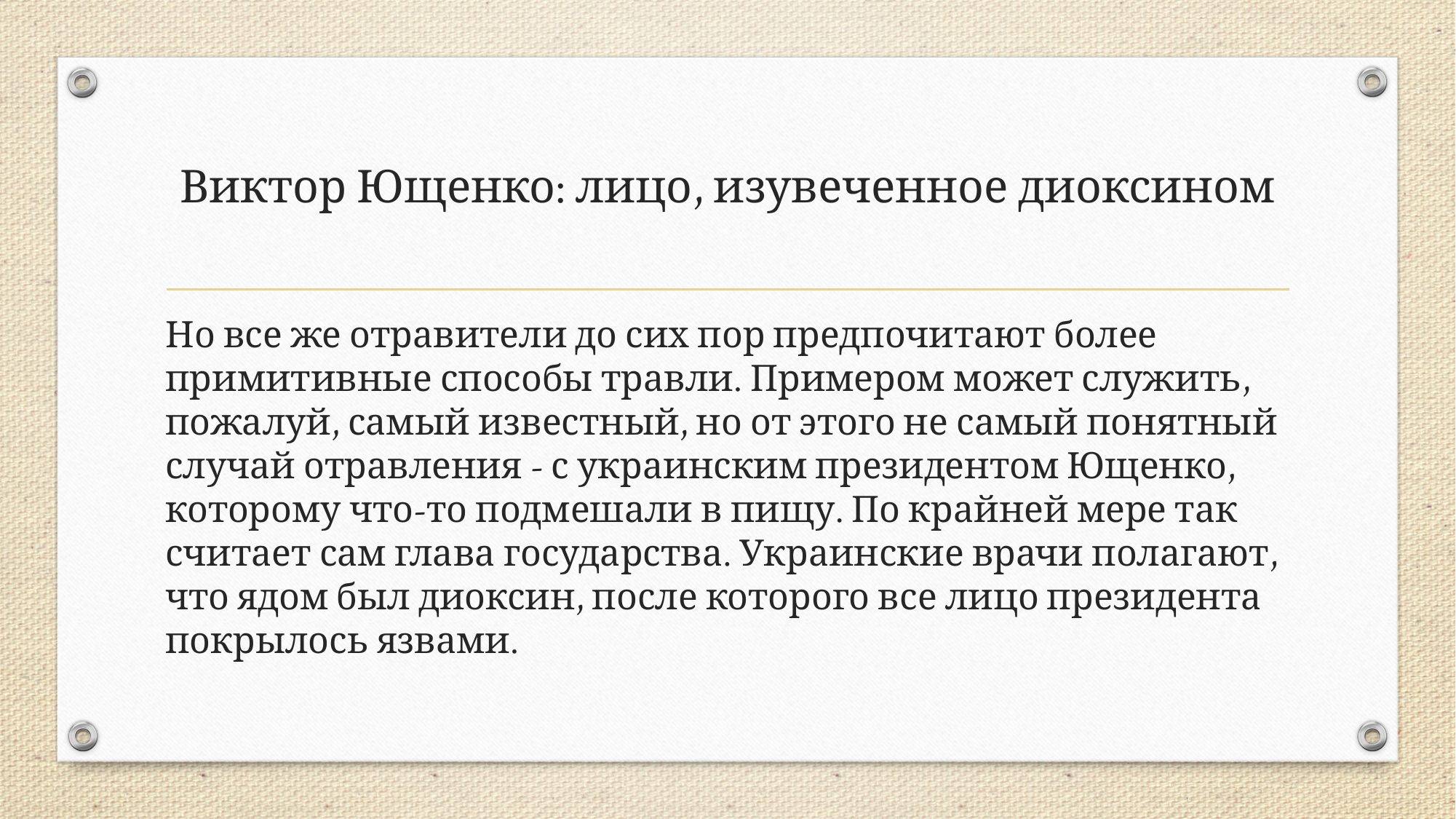

# Виктор Ющенко: лицо, изувеченное диоксином
Но все же отравители до сих пор предпочитают более примитивные способы травли. Примером может служить, пожалуй, самый известный, но от этого не самый понятный случай отравления - с украинским президентом Ющенко, которому что-то подмешали в пищу. По крайней мере так считает сам глава государства. Украинские врачи полагают, что ядом был диоксин, после которого все лицо президента покрылось язвами.